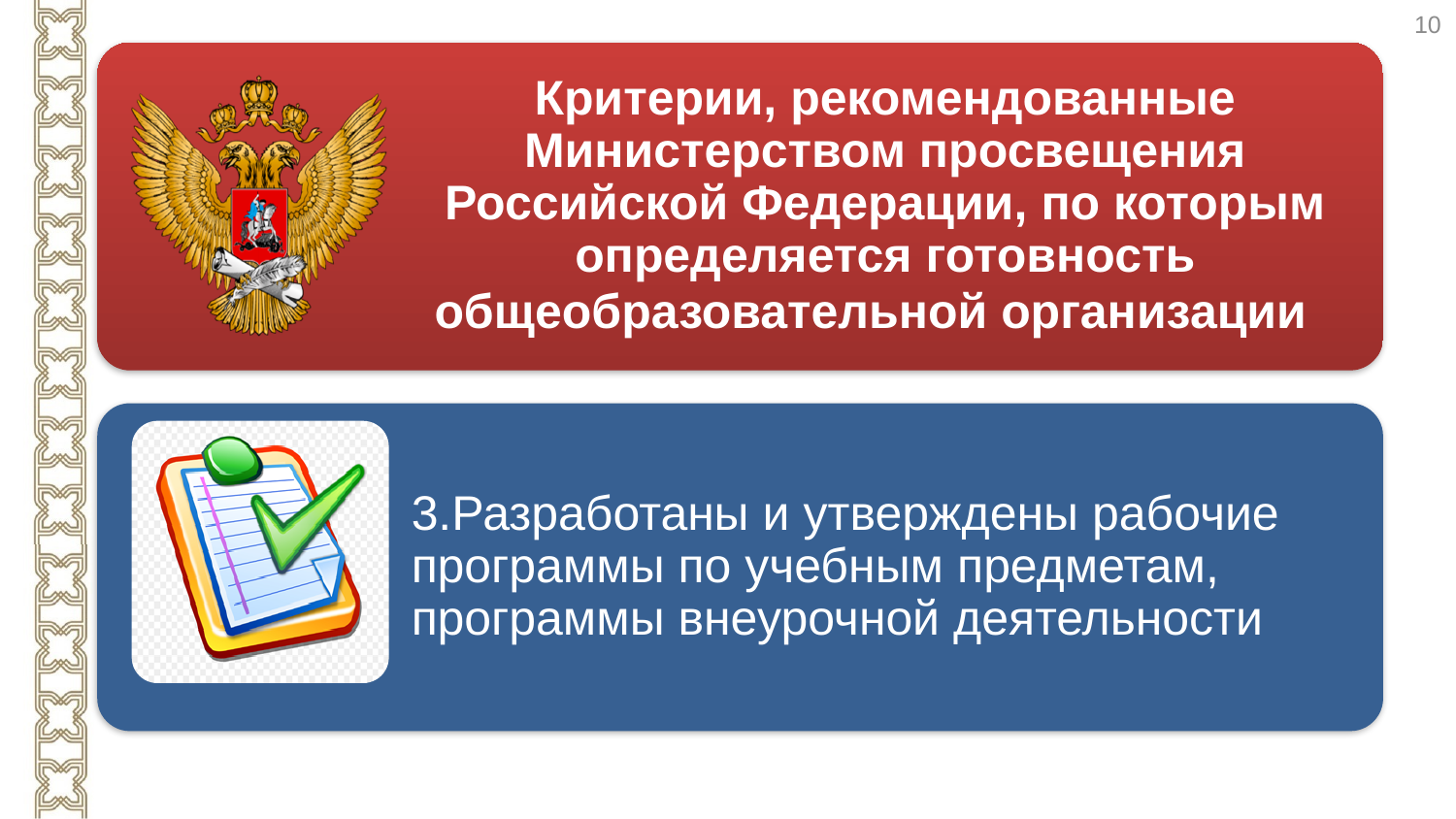

10
Критерии, рекомендованные Министерством просвещения Российской Федерации, по которым определяется готовность общеобразовательной организации
3.Разработаны и утверждены рабочие программы по учебным предметам, программы внеурочной деятельности